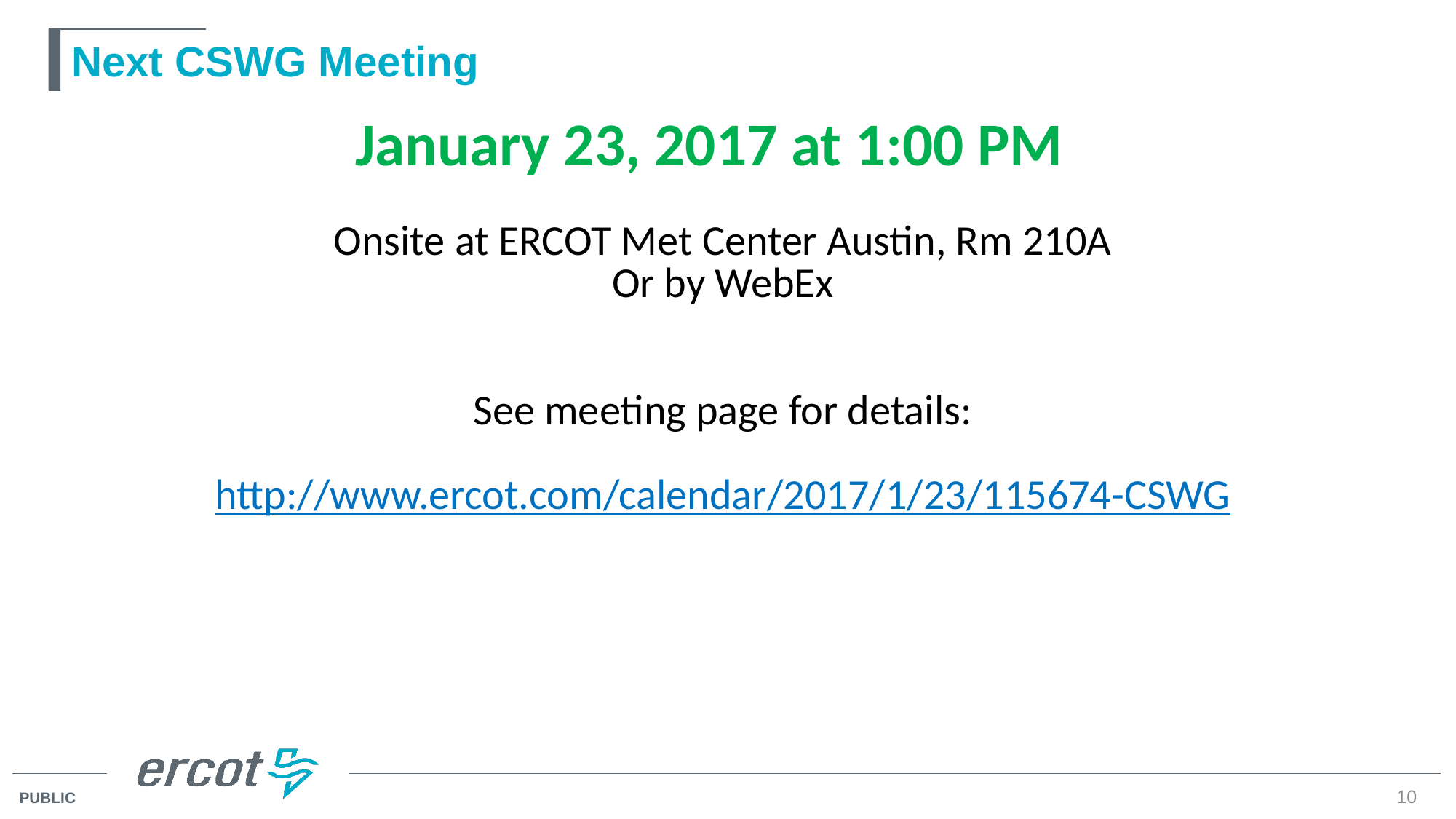

# Next CSWG Meeting
| January 23, 2017 at 1:00 PM Onsite at ERCOT Met Center Austin, Rm 210A Or by WebEx See meeting page for details: http://www.ercot.com/calendar/2017/1/23/115674-CSWG |
| --- |
|  |
10